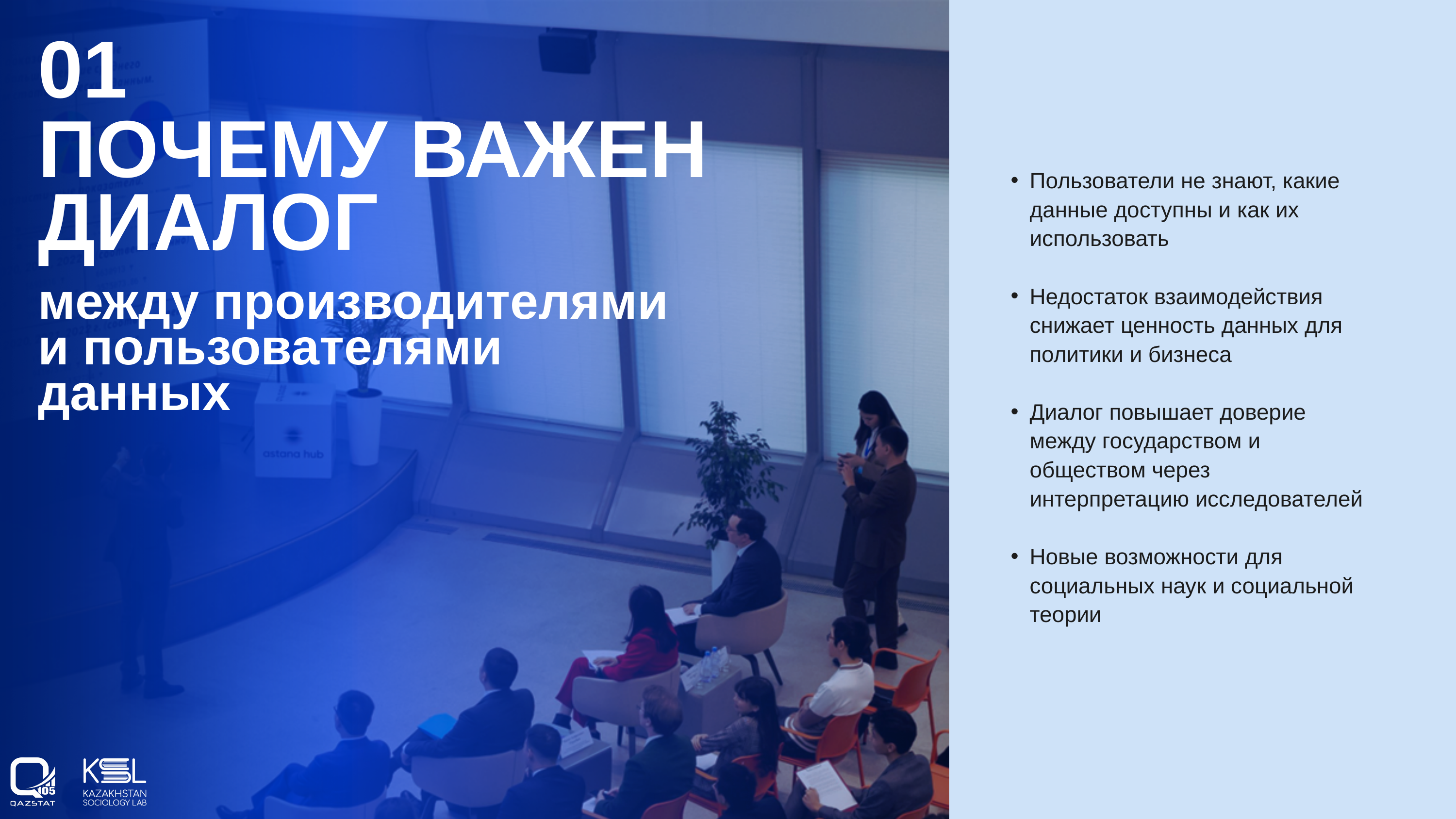

01
ПОЧЕМУ ВАЖЕН ДИАЛОГ

Пользователи не знают, какие данные доступны и как их использовать

Недостаток взаимодействия снижает ценность данных для политики и бизнеса

Диалог повышает доверие между государством и обществом через интерпретацию исследователей

Новые возможности для социальных наук и социальной теории
между производителями и пользователями данных